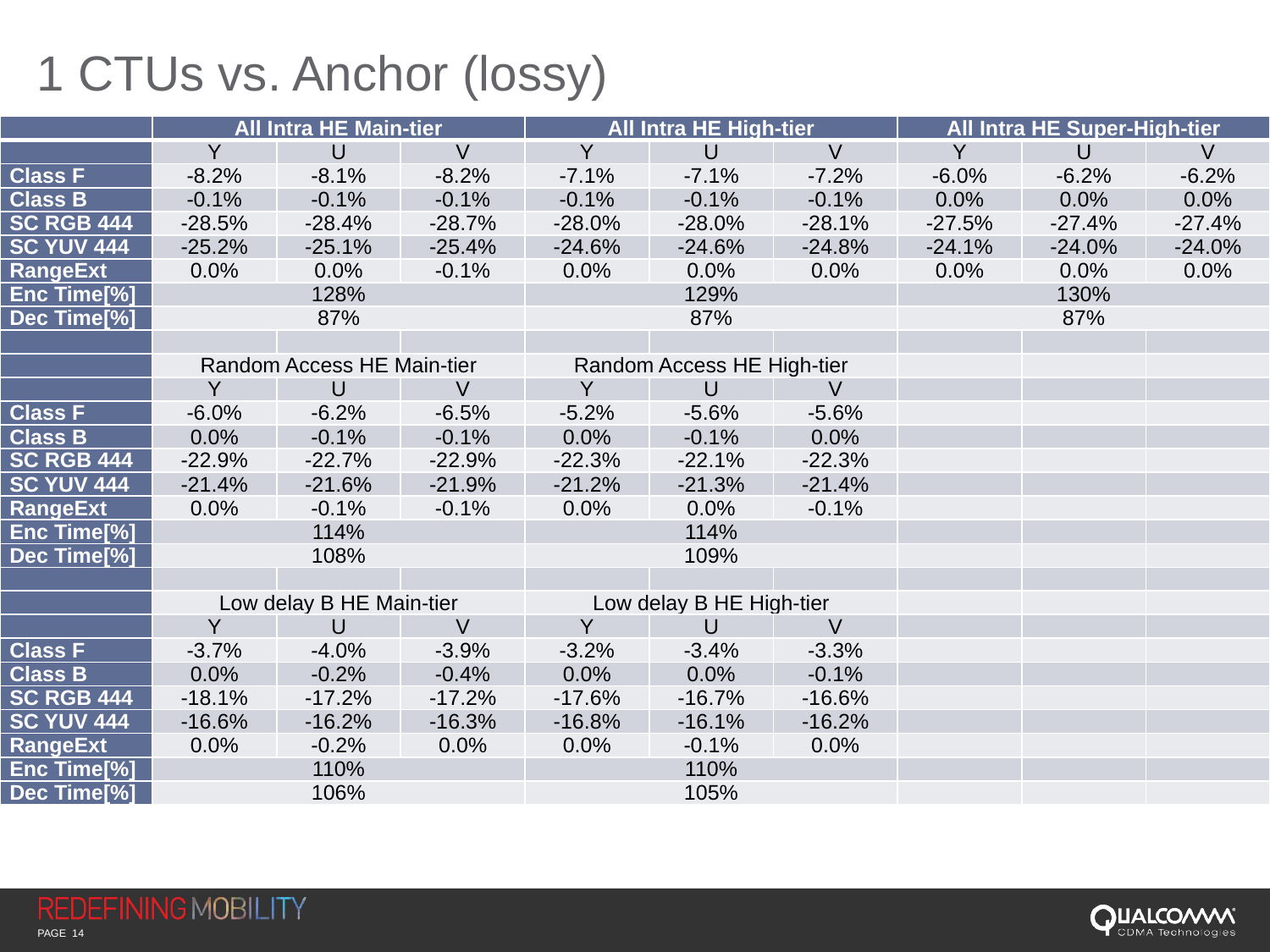

# 1 CTUs vs. Anchor (lossy)
|  | All Intra HE Main-tier |  |  | All Intra HE High-tier |  |  | All Intra HE Super-High-tier |  |  |
| --- | --- | --- | --- | --- | --- | --- | --- | --- | --- |
|  | Y | U | V | Y | U | V | Y | U | V |
| Class F | -8.2% | -8.1% | -8.2% | -7.1% | -7.1% | -7.2% | -6.0% | -6.2% | -6.2% |
| Class B | -0.1% | -0.1% | -0.1% | -0.1% | -0.1% | -0.1% | 0.0% | 0.0% | 0.0% |
| SC RGB 444 | -28.5% | -28.4% | -28.7% | -28.0% | -28.0% | -28.1% | -27.5% | -27.4% | -27.4% |
| SC YUV 444 | -25.2% | -25.1% | -25.4% | -24.6% | -24.6% | -24.8% | -24.1% | -24.0% | -24.0% |
| RangeExt | 0.0% | 0.0% | -0.1% | 0.0% | 0.0% | 0.0% | 0.0% | 0.0% | 0.0% |
| Enc Time[%] | 128% |  |  | 129% |  |  | 130% |  |  |
| Dec Time[%] | 87% |  |  | 87% |  |  | 87% |  |  |
|  |  |  |  |  |  |  |  |  |  |
|  | Random Access HE Main-tier |  |  | Random Access HE High-tier |  |  |  |  |  |
|  | Y | U | V | Y | U | V |  |  |  |
| Class F | -6.0% | -6.2% | -6.5% | -5.2% | -5.6% | -5.6% |  |  |  |
| Class B | 0.0% | -0.1% | -0.1% | 0.0% | -0.1% | 0.0% |  |  |  |
| SC RGB 444 | -22.9% | -22.7% | -22.9% | -22.3% | -22.1% | -22.3% |  |  |  |
| SC YUV 444 | -21.4% | -21.6% | -21.9% | -21.2% | -21.3% | -21.4% |  |  |  |
| RangeExt | 0.0% | -0.1% | -0.1% | 0.0% | 0.0% | -0.1% |  |  |  |
| Enc Time[%] | 114% |  |  | 114% |  |  |  |  |  |
| Dec Time[%] | 108% |  |  | 109% |  |  |  |  |  |
|  |  |  |  |  |  |  |  |  |  |
|  | Low delay B HE Main-tier |  |  | Low delay B HE High-tier |  |  |  |  |  |
|  | Y | U | V | Y | U | V |  |  |  |
| Class F | -3.7% | -4.0% | -3.9% | -3.2% | -3.4% | -3.3% |  |  |  |
| Class B | 0.0% | -0.2% | -0.4% | 0.0% | 0.0% | -0.1% |  |  |  |
| SC RGB 444 | -18.1% | -17.2% | -17.2% | -17.6% | -16.7% | -16.6% |  |  |  |
| SC YUV 444 | -16.6% | -16.2% | -16.3% | -16.8% | -16.1% | -16.2% |  |  |  |
| RangeExt | 0.0% | -0.2% | 0.0% | 0.0% | -0.1% | 0.0% |  |  |  |
| Enc Time[%] | 110% |  |  | 110% |  |  |  |  |  |
| Dec Time[%] | 106% |  |  | 105% |  |  |  |  |  |